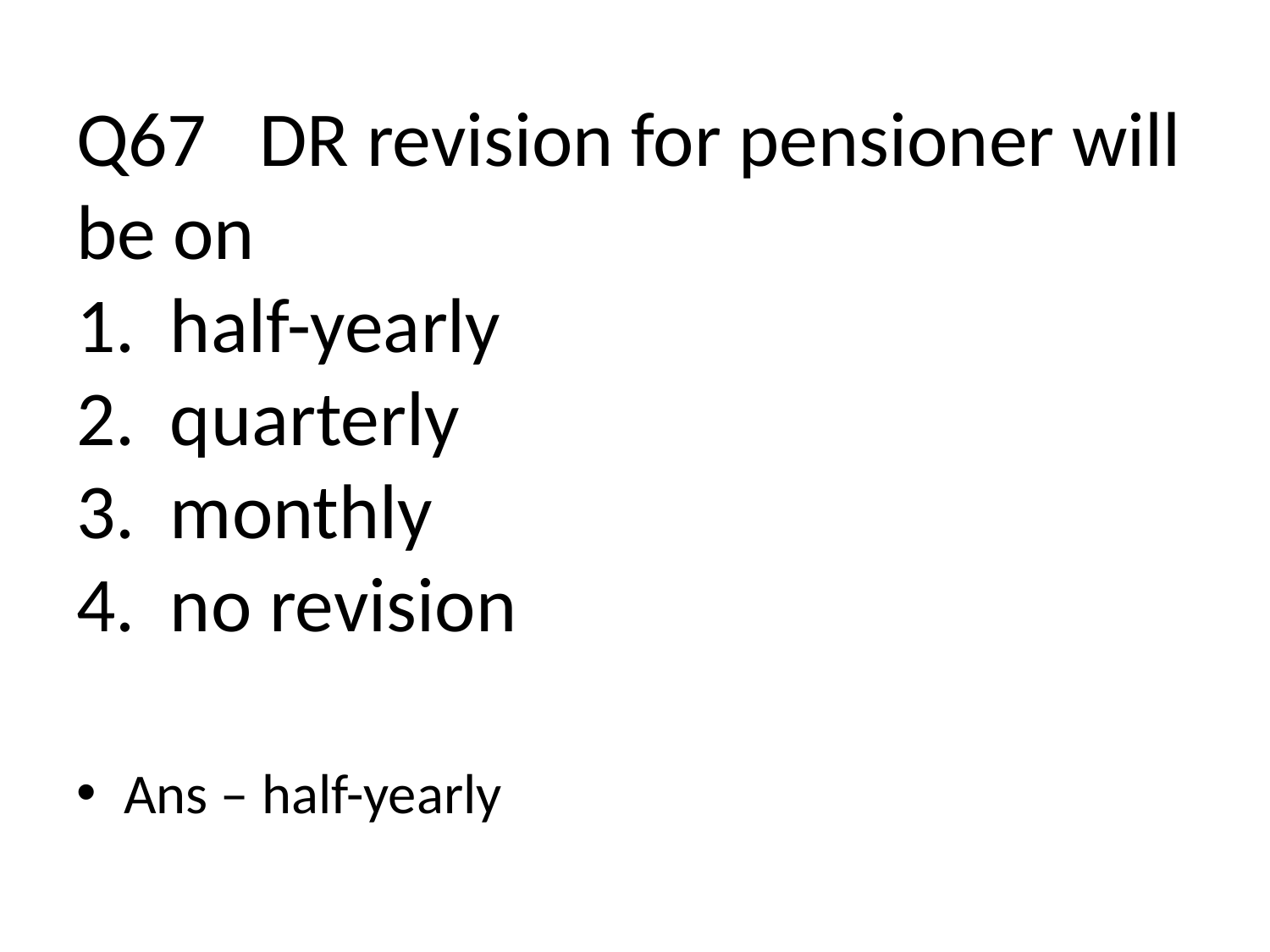

# Q67   DR revision for pensioner will be on 1.  half-yearly 2.  quarterly 3.  monthly 4.  no revision
Ans – half-yearly